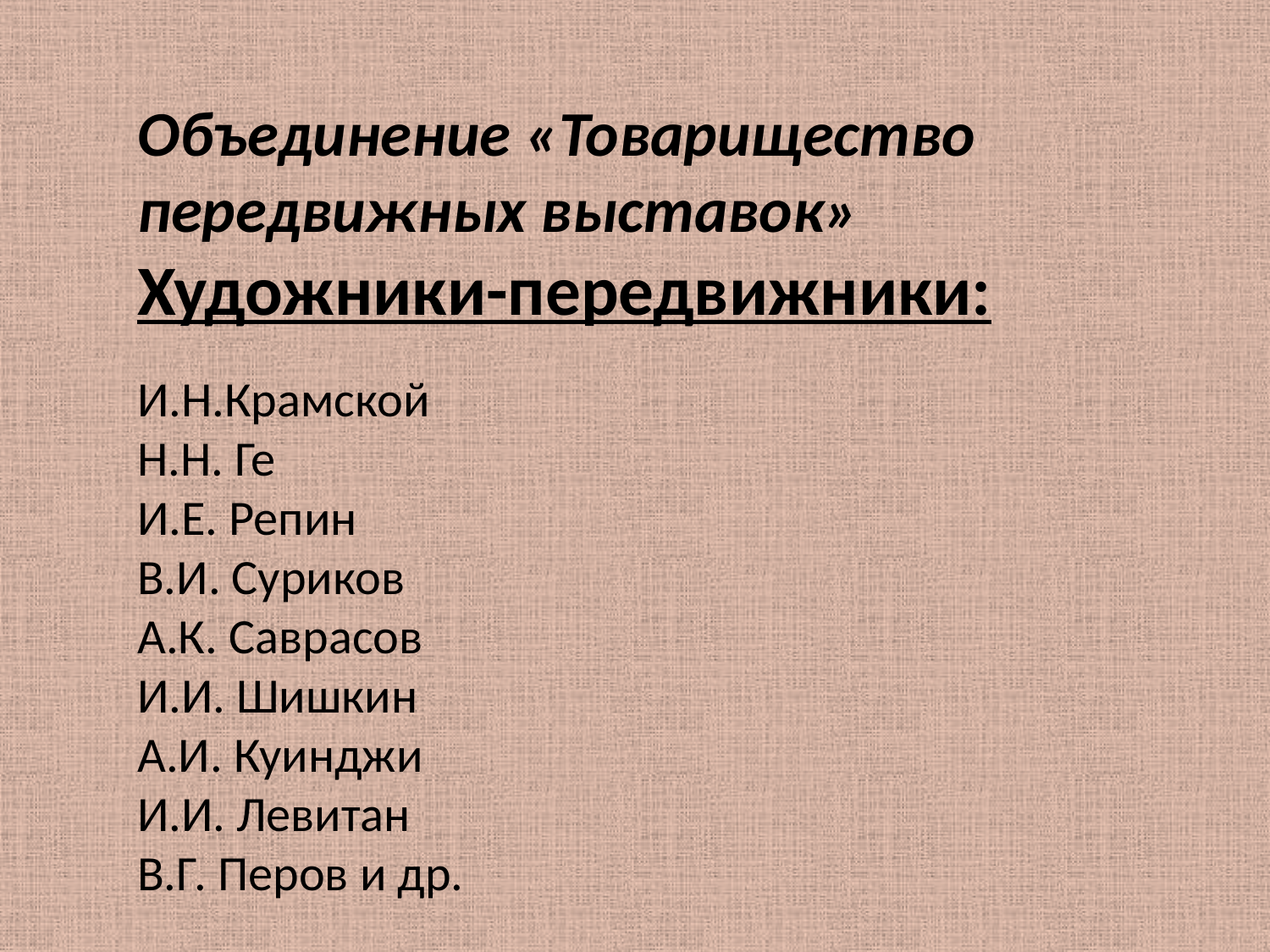

Объединение «Товарищество передвижных выставок»
Художники-передвижники:

И.Н.Крамской
Н.Н. Ге
И.Е. Репин
В.И. Суриков
А.К. Саврасов
И.И. Шишкин
А.И. Куинджи
И.И. Левитан
В.Г. Перов и др.